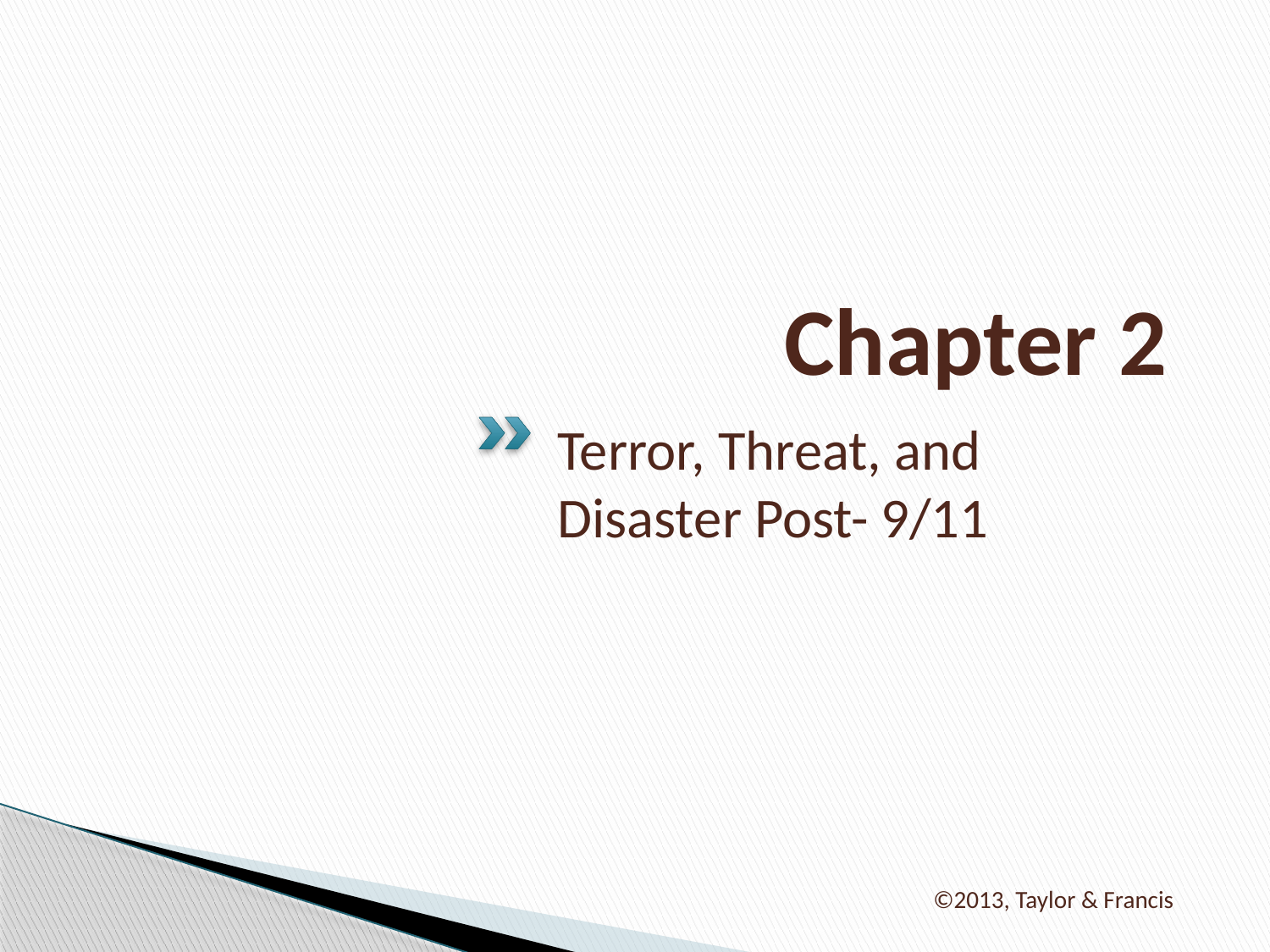

# Chapter 2
Terror, Threat, and Disaster Post- 9/11
©2013, Taylor & Francis